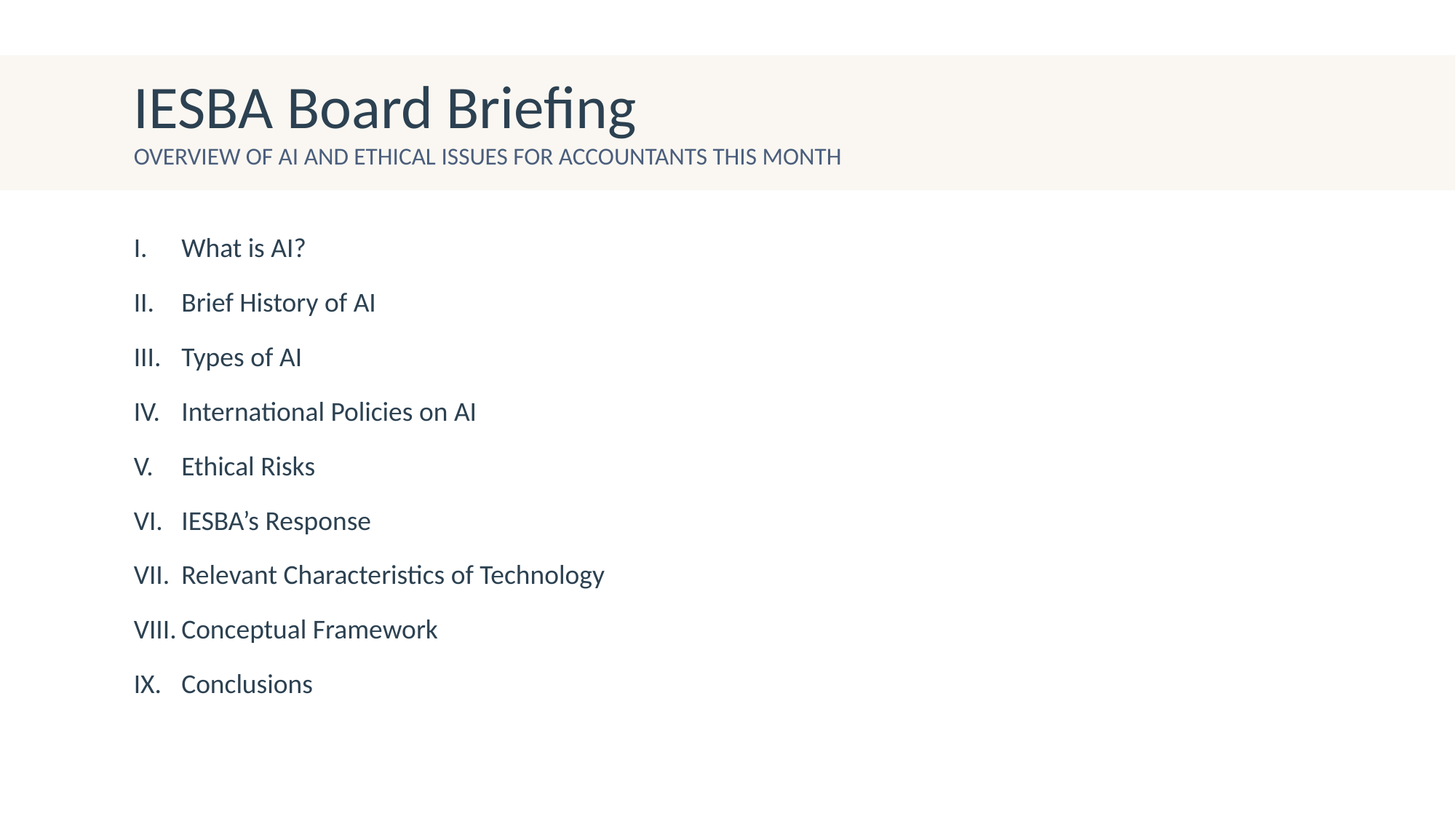

# IESBA Board Briefing
Overview of AI and ethical issues for Accountants This Month
What is AI?
Brief History of AI
Types of AI
International Policies on AI
Ethical Risks
IESBA’s Response
Relevant Characteristics of Technology
Conceptual Framework
Conclusions